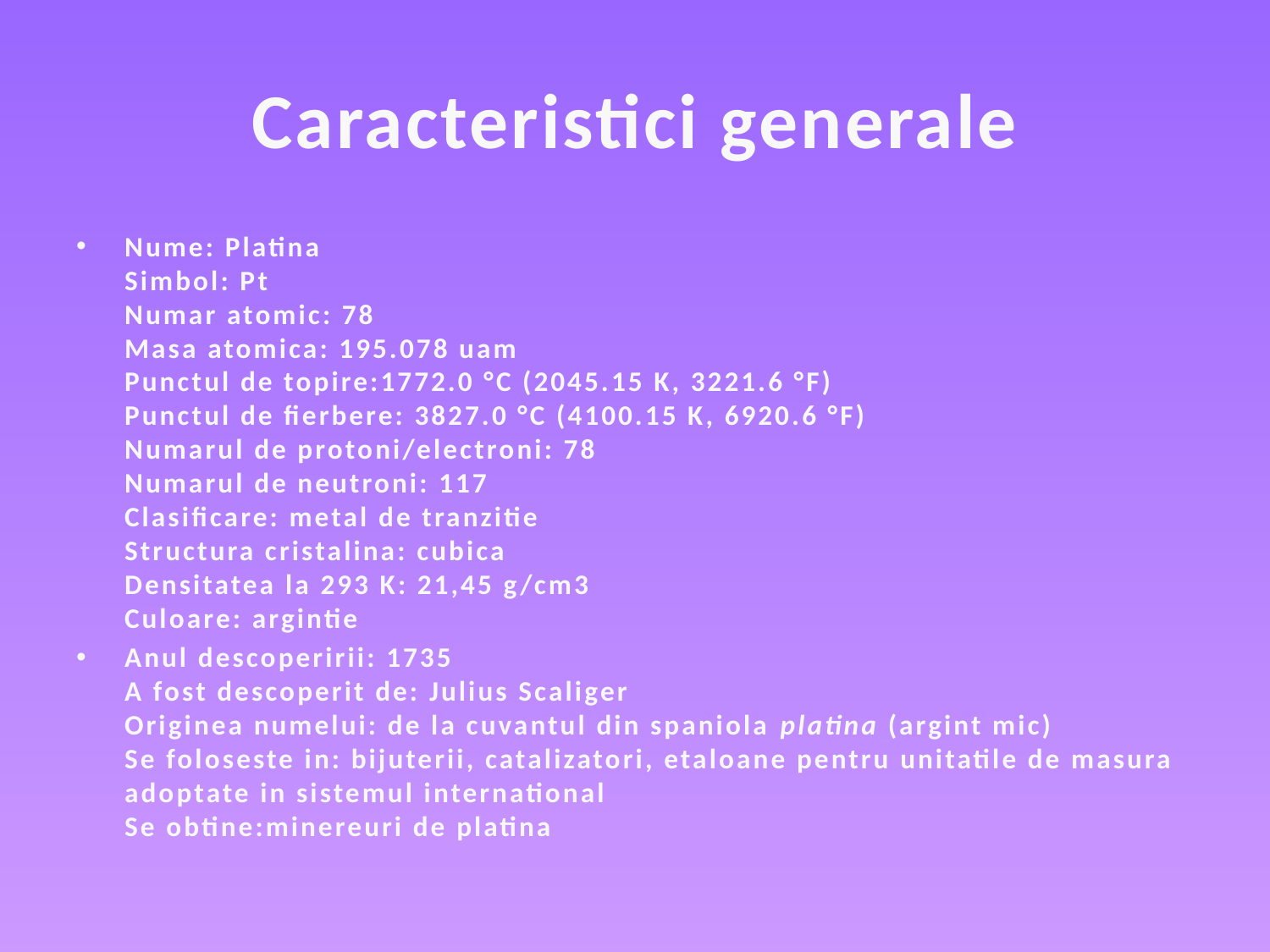

# Caracteristici generale
Nume: Platina
Simbol: Pt
Numar atomic: 78
Masa atomica: 195.078 uam
Punctul de topire:1772.0 °C (2045.15 K, 3221.6 °F)
Punctul de fierbere: 3827.0 °C (4100.15 K, 6920.6 °F)
Numarul de protoni/electroni: 78
Numarul de neutroni: 117
Clasificare: metal de tranzitie
Structura cristalina: cubica
Densitatea la 293 K: 21,45 g/cm3
Culoare: argintie
Anul descoperirii: 1735
A fost descoperit de: Julius Scaliger
Originea numelui: de la cuvantul din spaniola platina (argint mic)
Se foloseste in: bijuterii, catalizatori, etaloane pentru unitatile de masura adoptate in sistemul international
Se obtine:minereuri de platina